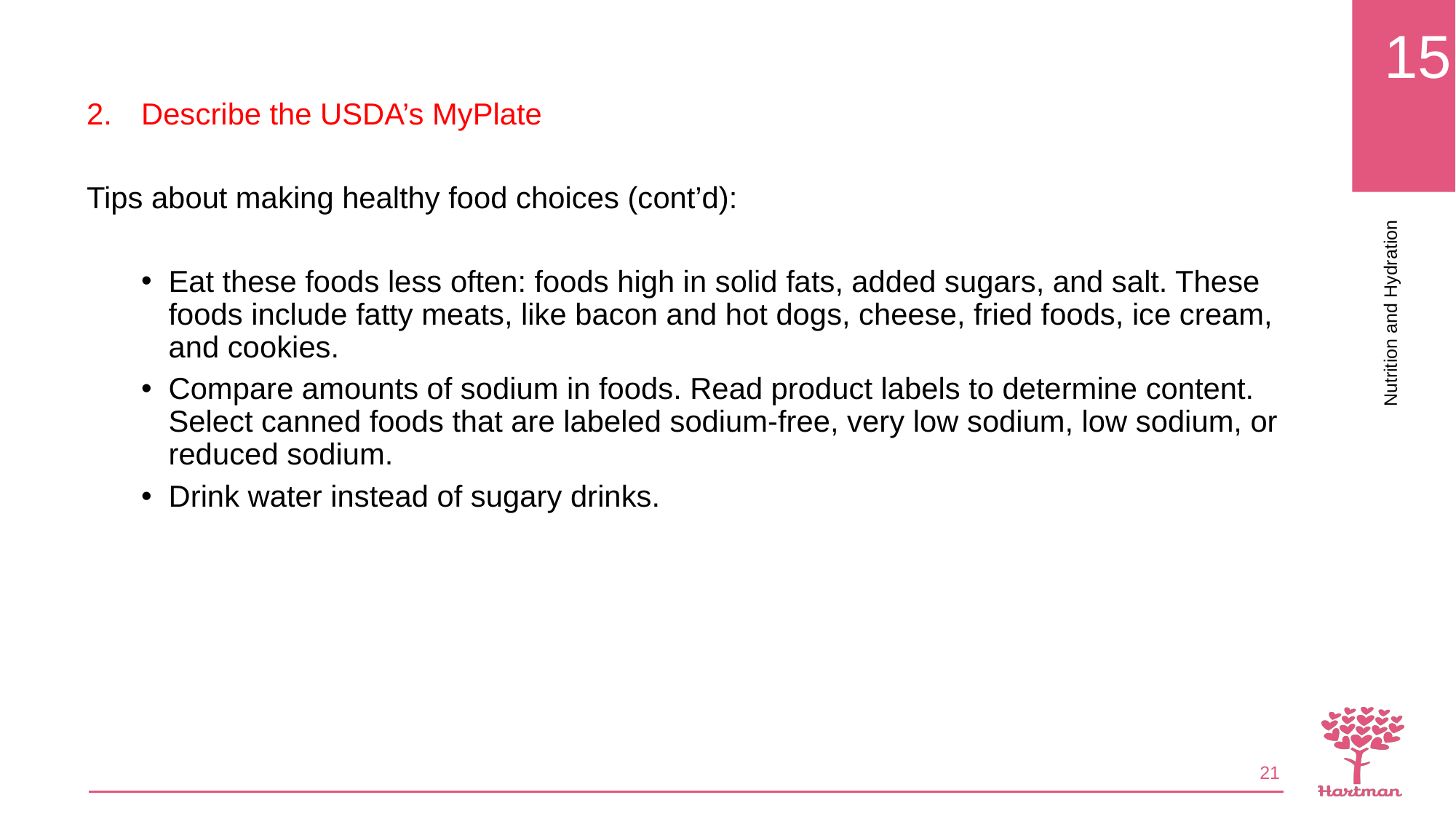

Describe the USDA’s MyPlate

Tips about making healthy food choices (cont’d):

Eat these foods less often: foods high in solid fats, added sugars, and salt. These foods include fatty meats, like bacon and hot dogs, cheese, fried foods, ice cream, and cookies.
Compare amounts of sodium in foods. Read product labels to determine content. Select canned foods that are labeled sodium-free, very low sodium, low sodium, or reduced sodium.
Drink water instead of sugary drinks.

21